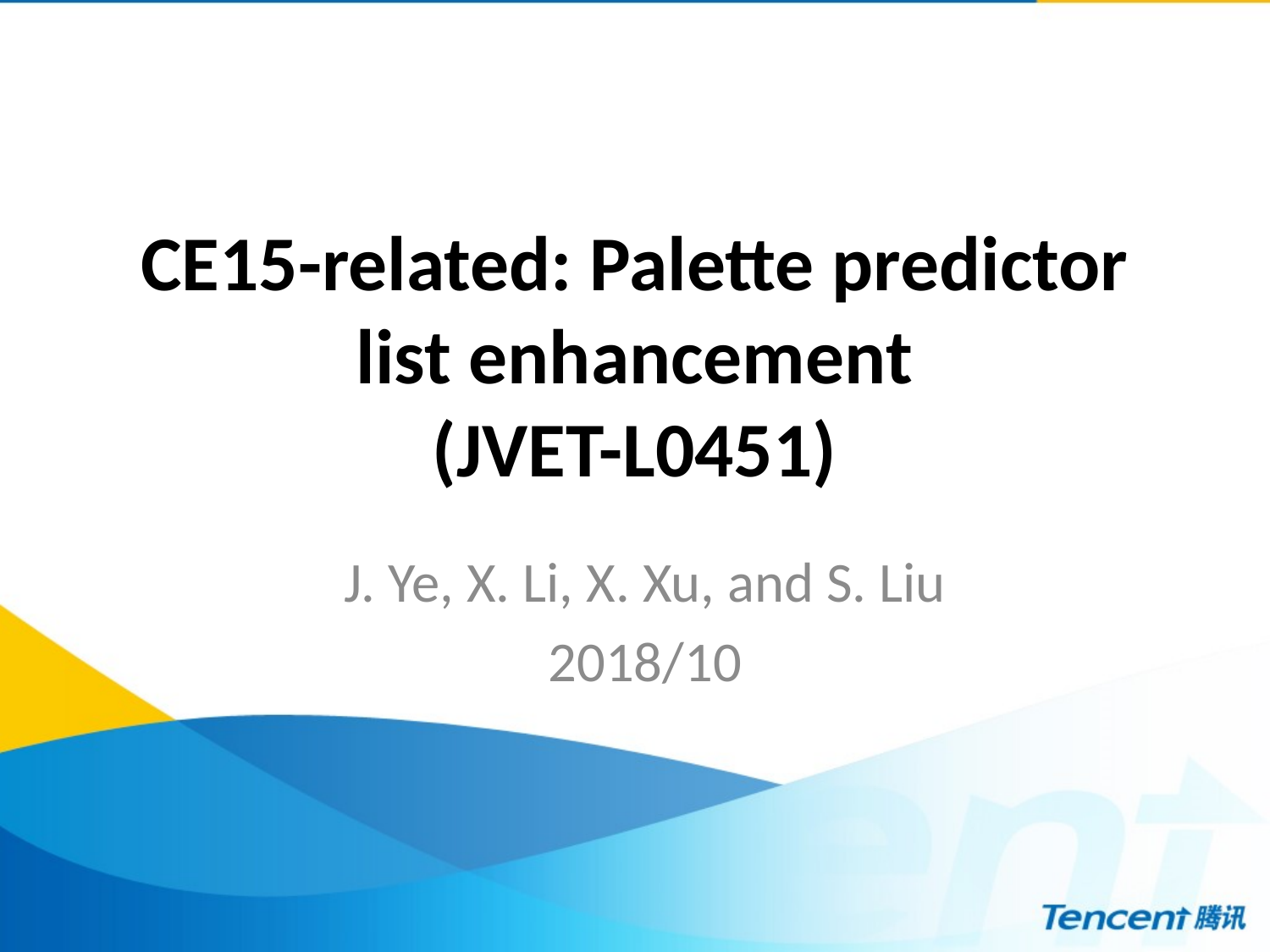

# CE15-related: Palette predictor list enhancement (JVET-L0451)
J. Ye, X. Li, X. Xu, and S. Liu
2018/10